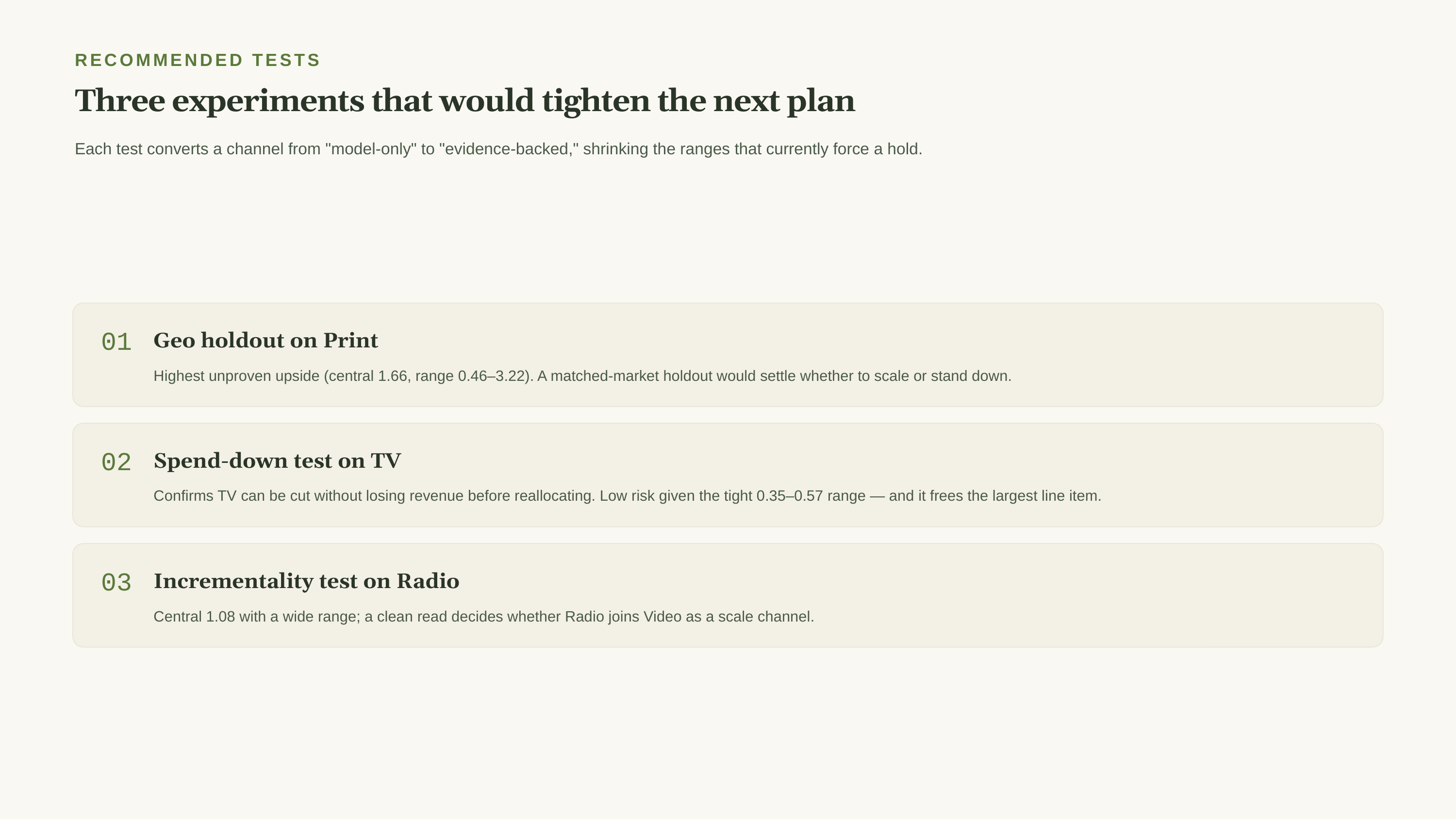

RECOMMENDED TESTS
Three experiments that would tighten the next plan
Each test converts a channel from "model-only" to "evidence-backed," shrinking the ranges that currently force a hold.

01
Geo holdout on Print
Highest unproven upside (central 1.66, range 0.46–3.22). A matched-market holdout would settle whether to scale or stand down.

02
Spend-down test on TV
Confirms TV can be cut without losing revenue before reallocating. Low risk given the tight 0.35–0.57 range — and it frees the largest line item.

03
Incrementality test on Radio
Central 1.08 with a wide range; a clean read decides whether Radio joins Video as a scale channel.